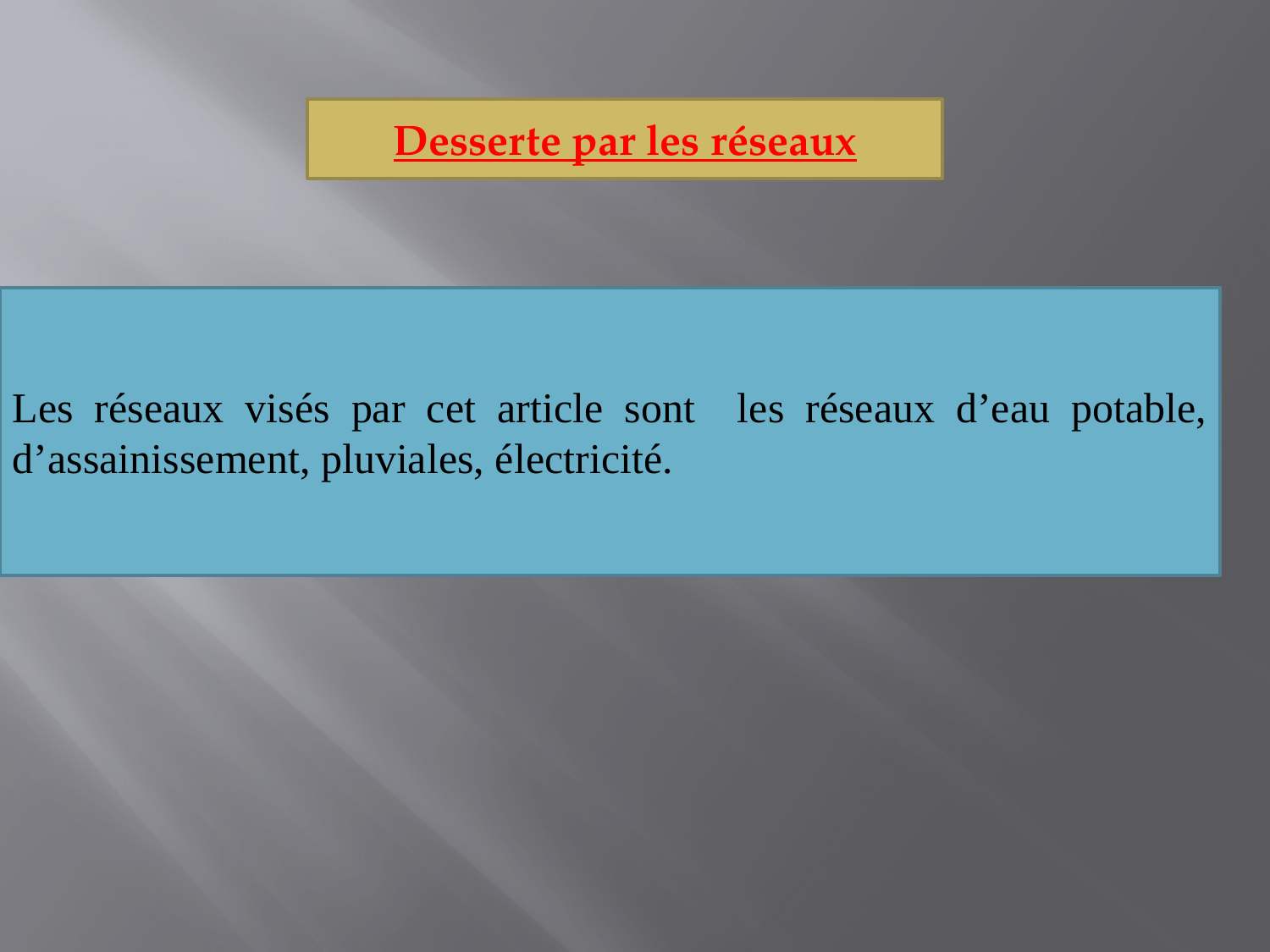

Desserte par les réseaux
Les réseaux visés par cet article sont  les réseaux d’eau potable, d’assainissement, pluviales, électricité.